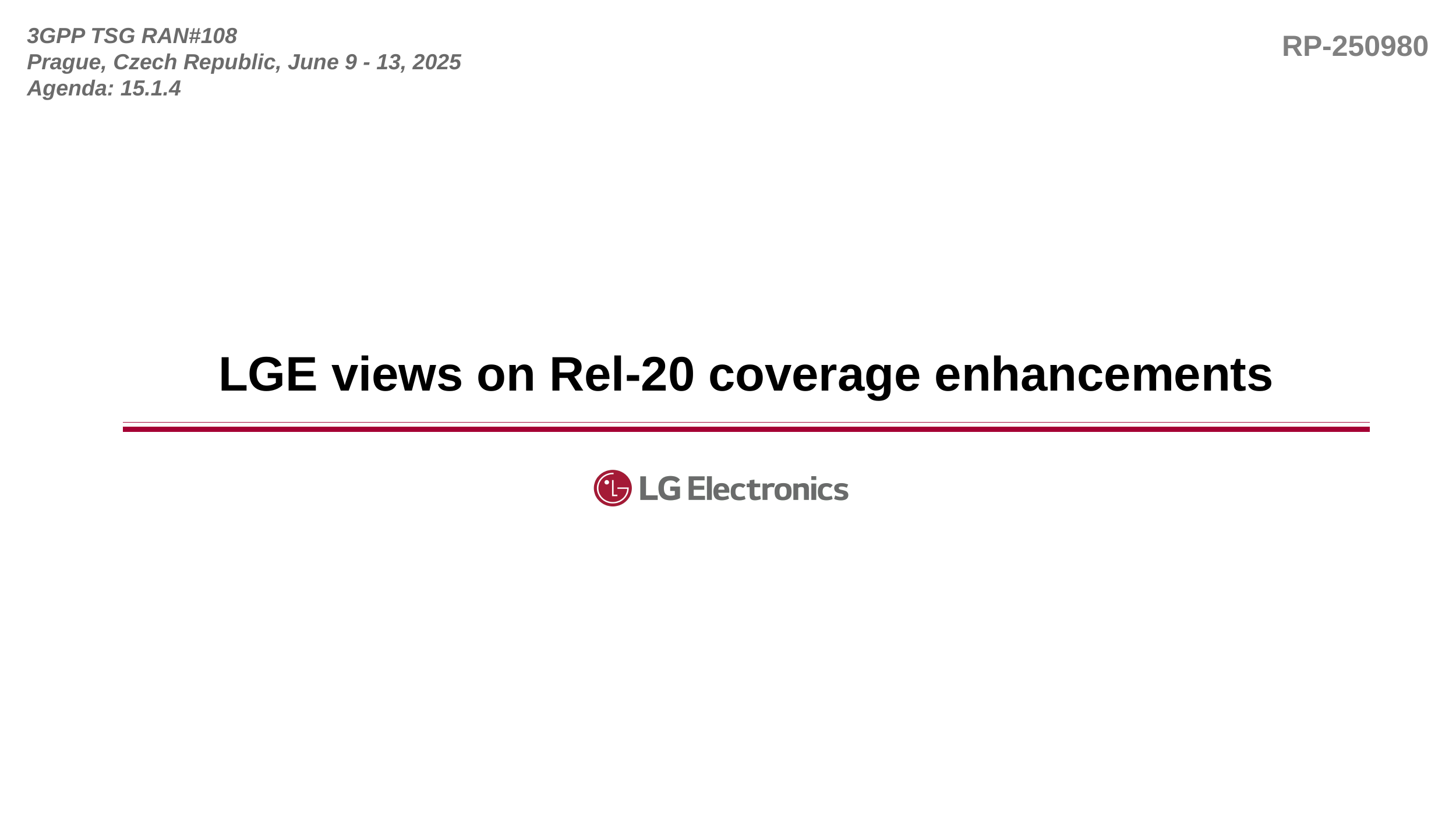

3GPP TSG RAN#108
Prague, Czech Republic, June 9 - 13, 2025
Agenda: 15.1.4
RP-250980
# LGE views on Rel-20 coverage enhancements